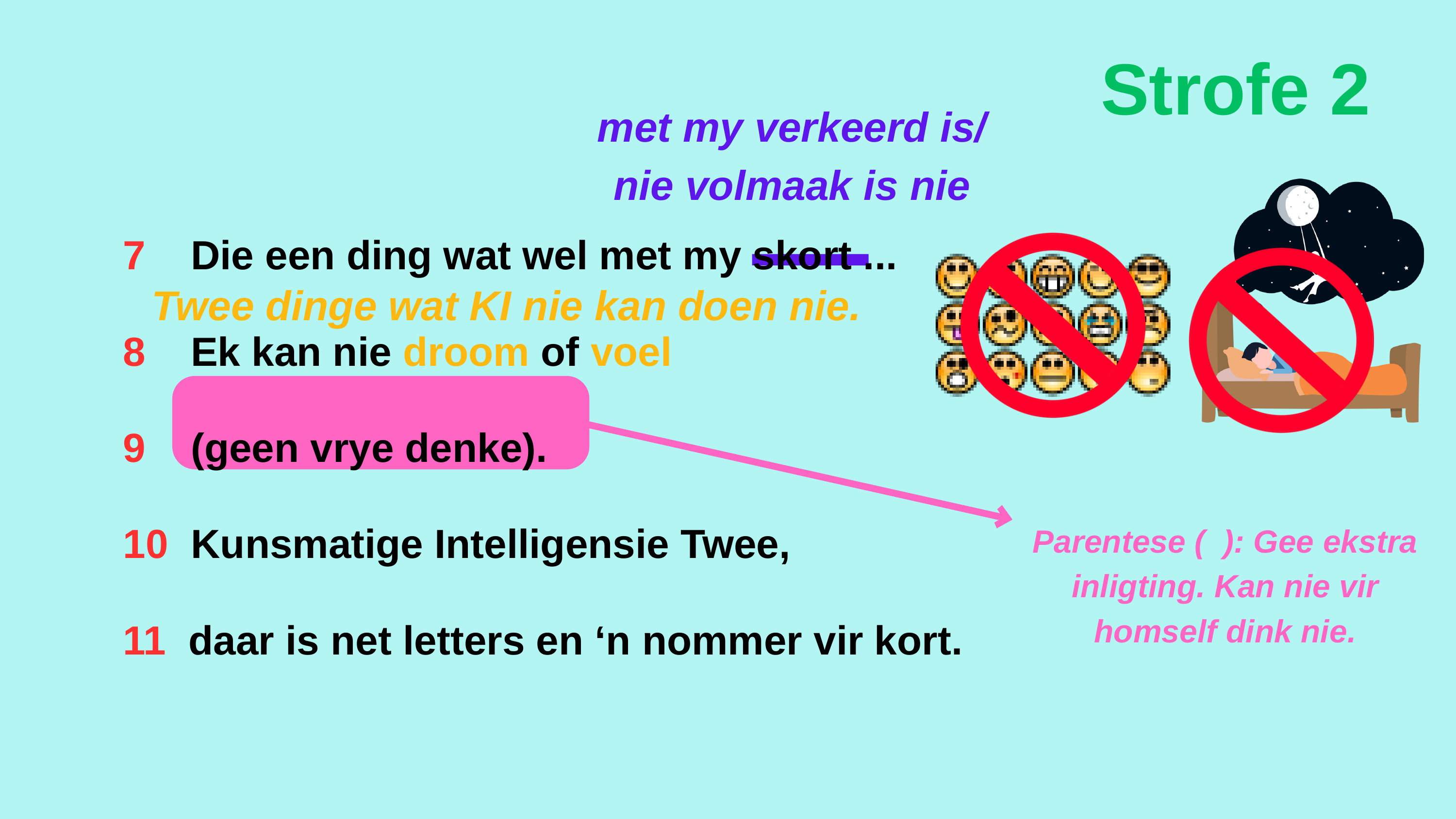

Strofe 2
met my verkeerd is/
nie volmaak is nie

7    Die een ding wat wel met my skort ...
8    Ek kan nie droom of voel
9    (geen vrye denke).
10  Kunsmatige Intelligensie Twee,
11  daar is net letters en ‘n nommer vir kort.

Twee dinge wat KI nie kan doen nie.

Parentese (  ): Gee ekstra inligting. Kan nie vir homself dink nie.